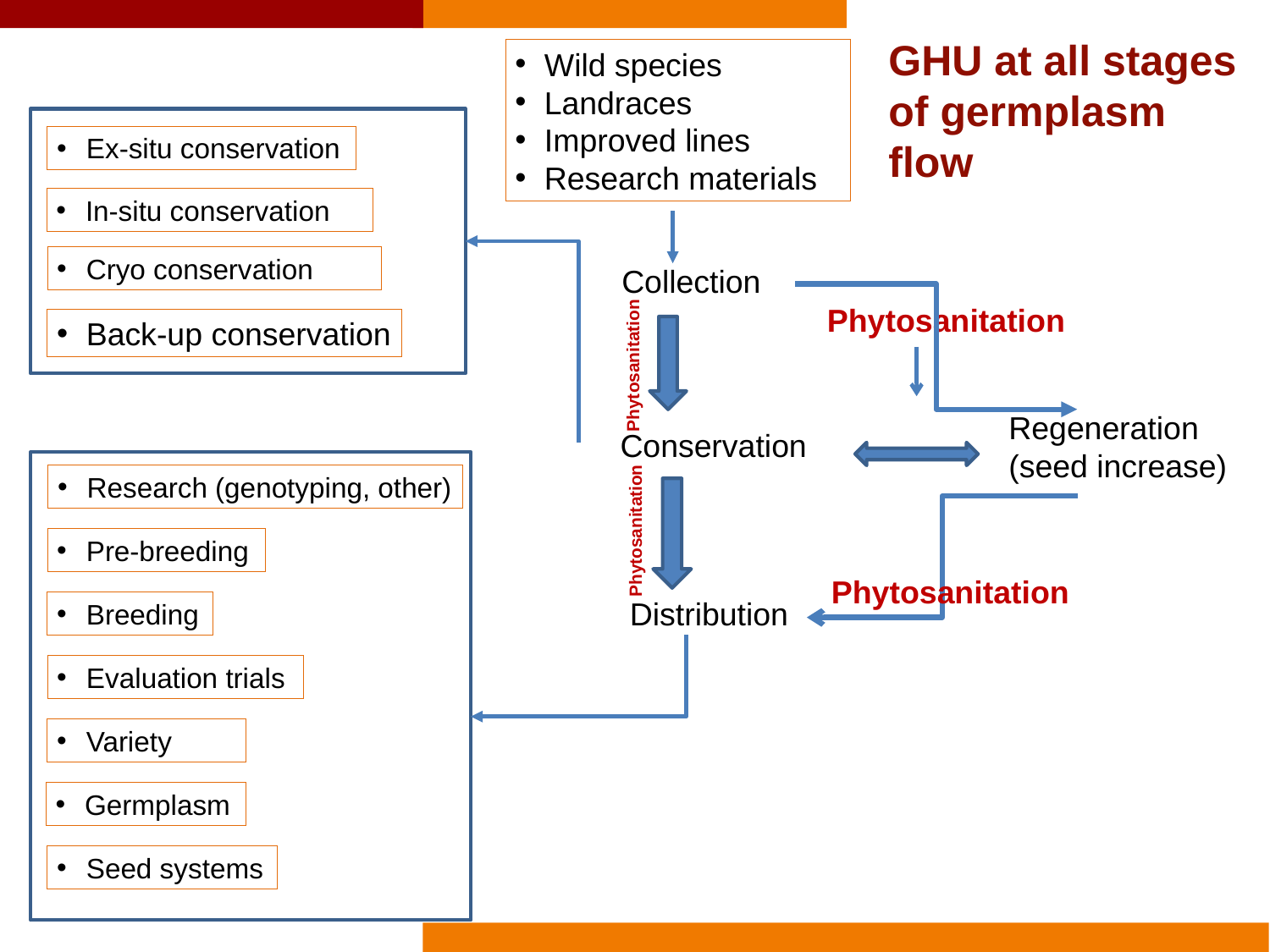

GHU at all stages of germplasm flow
Wild species
Landraces
Improved lines
Research materials

Ex-situ conservation
In-situ conservation
Cryo conservation
Back-up conservation
Collection
Phytosanitation

Phytosanitation

Regeneration
(seed increase)
Conservation

Phytosanitation
Phytosanitation
Distribution

Research (genotyping, other)
Pre-breeding
Breeding
Evaluation trials
Variety
Germplasm
Seed systems